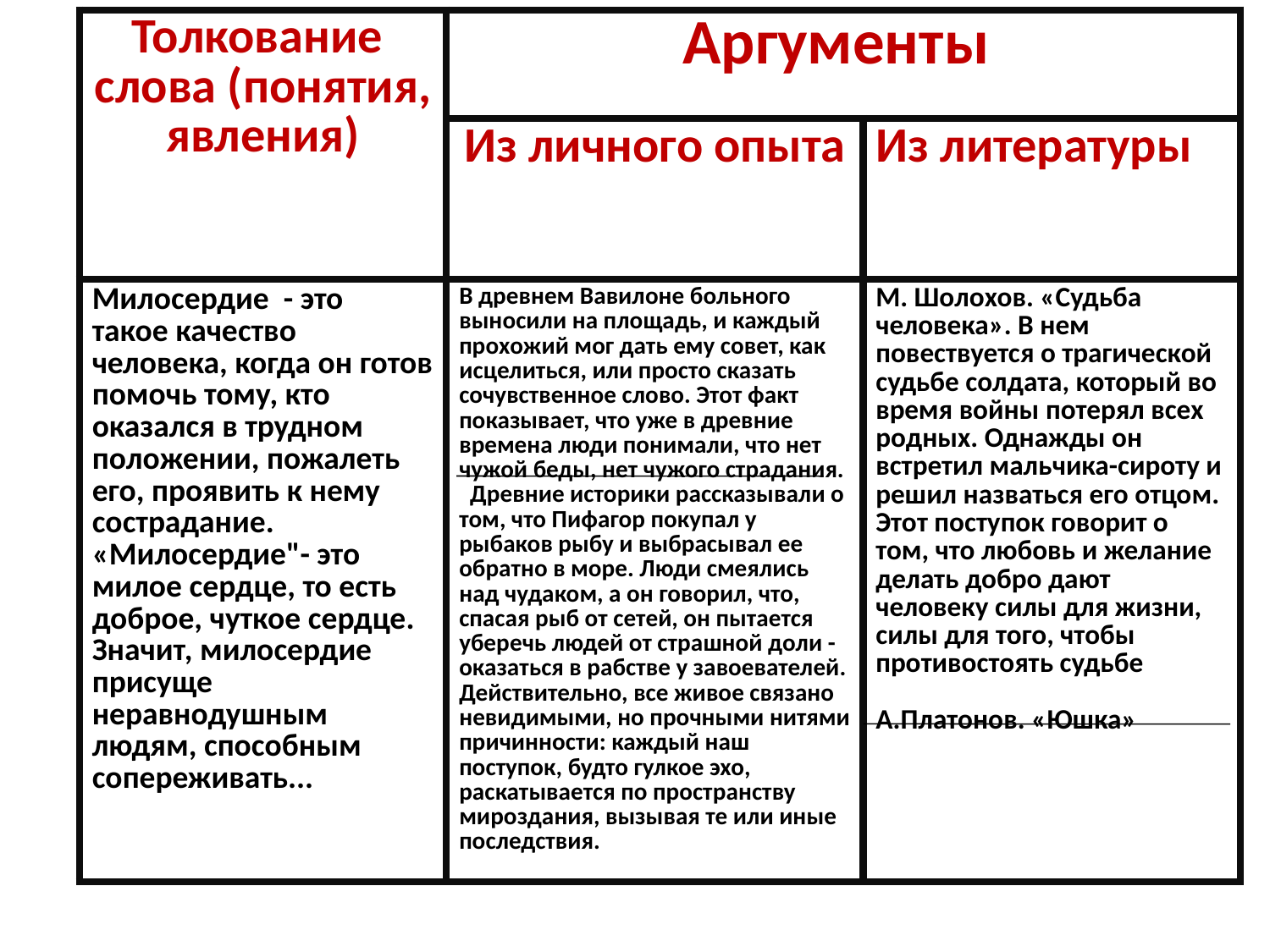

| Толкование слова (понятия, явления) | Аргументы |  |
| --- | --- | --- |
|  | Из личного опыта | Из литературы |
| Милосердие - это такое качество человека, когда он готов помочь тому, кто оказался в трудном положении, пожалеть его, проявить к нему сострадание. «Милосердие"- это милое сердце, то есть доброе, чуткое сердце. Значит, милосердие присуще неравнодушным людям, способным сопереживать... | В древнем Вавилоне больного выносили на площадь, и каждый прохожий мог дать ему совет, как исцелиться, или просто сказать сочувственное слово. Этот факт показывает, что уже в древние времена люди понимали, что нет чужой беды, нет чужого страдания. Древние историки рассказывали о том, что Пифагор покупал у рыбаков рыбу и выбрасывал ее обратно в море. Люди смеялись над чудаком, а он говорил, что, спасая рыб от сетей, он пытается уберечь людей от страшной доли - оказаться в рабстве у завоевателей. Действительно, все живое связано невидимыми, но прочными нитями причинности: каждый наш поступок, будто гулкое эхо, раскатывается по пространству мироздания, вызывая те или иные последствия. | М. Шолохов. «Судьба человека». В нем повествуется о трагической судьбе солдата, который во время войны потерял всех родных. Однажды он встретил мальчика-сироту и решил назваться его отцом. Этот поступок говорит о том, что любовь и желание делать добро дают человеку силы для жизни, силы для того, чтобы противостоять судьбе  А.Платонов. «Юшка» |
|  |  |  |
| --- | --- | --- |
|  |  |  |